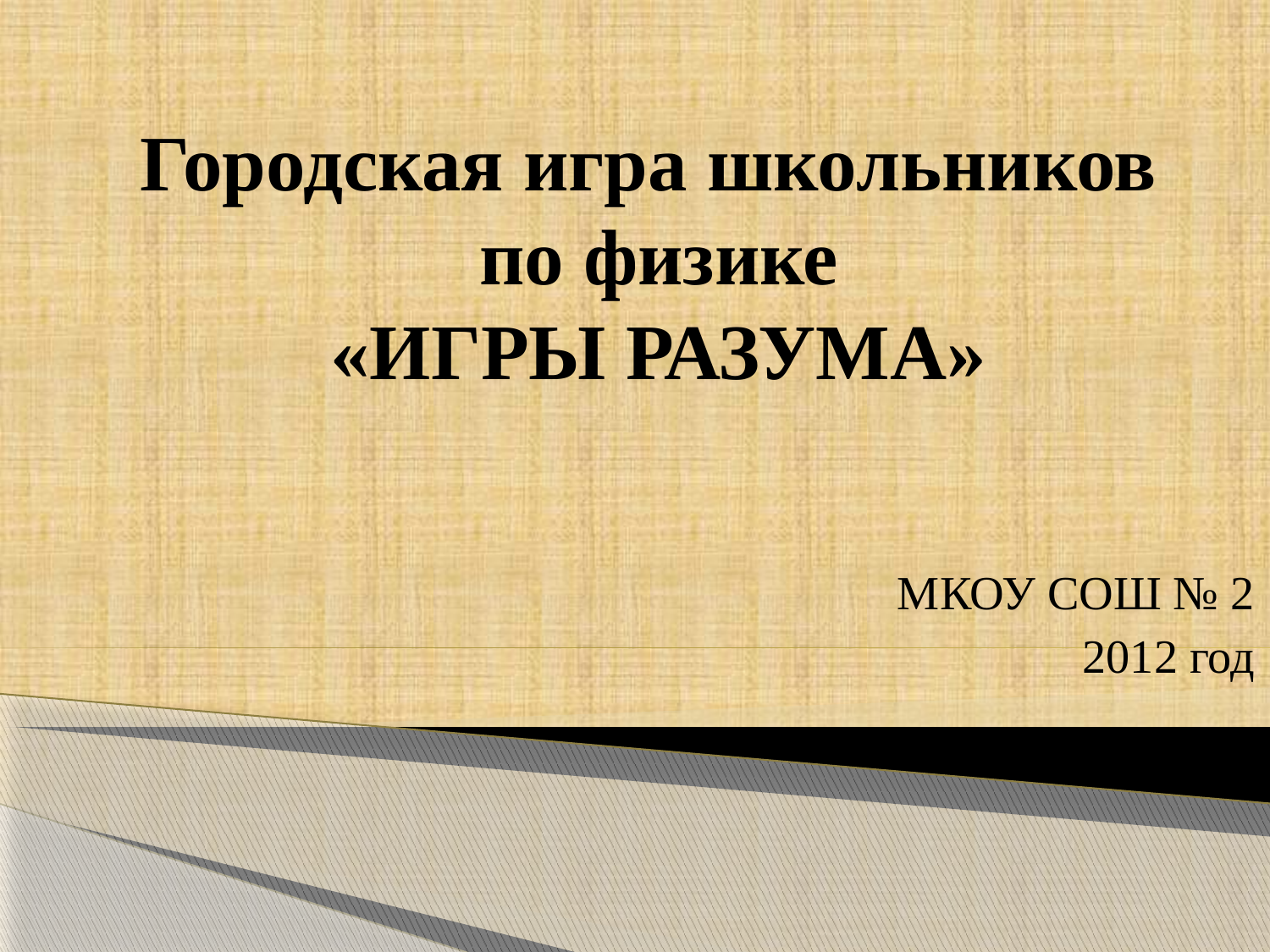

# Городская игра школьников по физике «ИГРЫ РАЗУМА»
МКОУ СОШ № 2
2012 год